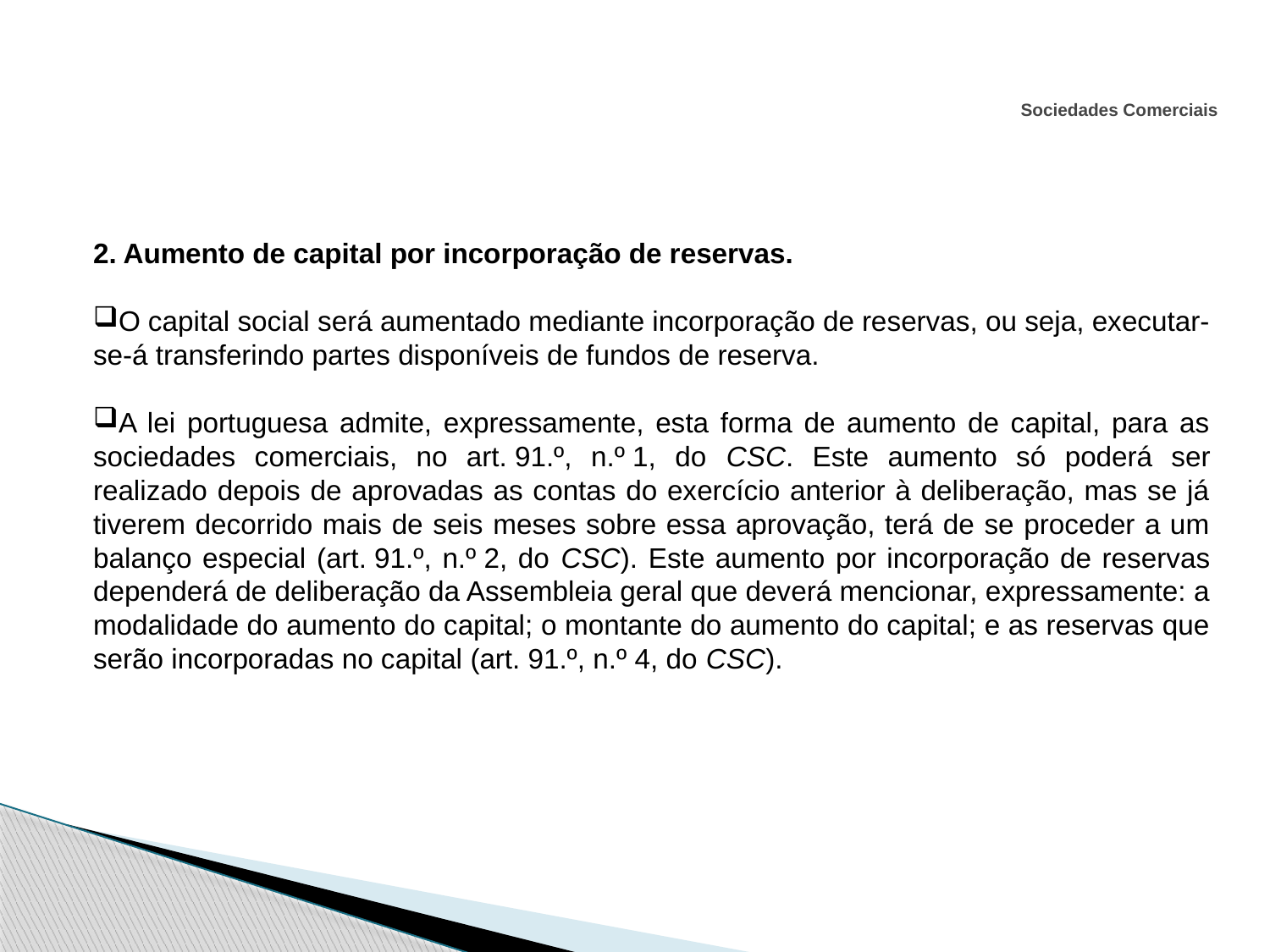

# Sociedades Comerciais
2. Aumento de capital por incorporação de reservas.

O capital social será aumentado mediante incorporação de reservas, ou seja, executar-se-á transferindo partes disponíveis de fundos de reserva.

A lei portuguesa admite, expressamente, esta forma de aumento de capital, para as sociedades comerciais, no art. 91.º, n.º 1, do CSC. Este aumento só poderá ser realizado depois de aprovadas as contas do exercício anterior à deliberação, mas se já tiverem decorrido mais de seis meses sobre essa aprovação, terá de se proceder a um balanço especial (art. 91.º, n.º 2, do CSC). Este aumento por incorporação de reservas dependerá de deliberação da Assembleia geral que deverá mencionar, expressamente: a modalidade do aumento do capital; o montante do aumento do capital; e as reservas que serão incorporadas no capital (art. 91.º, n.º 4, do CSC).